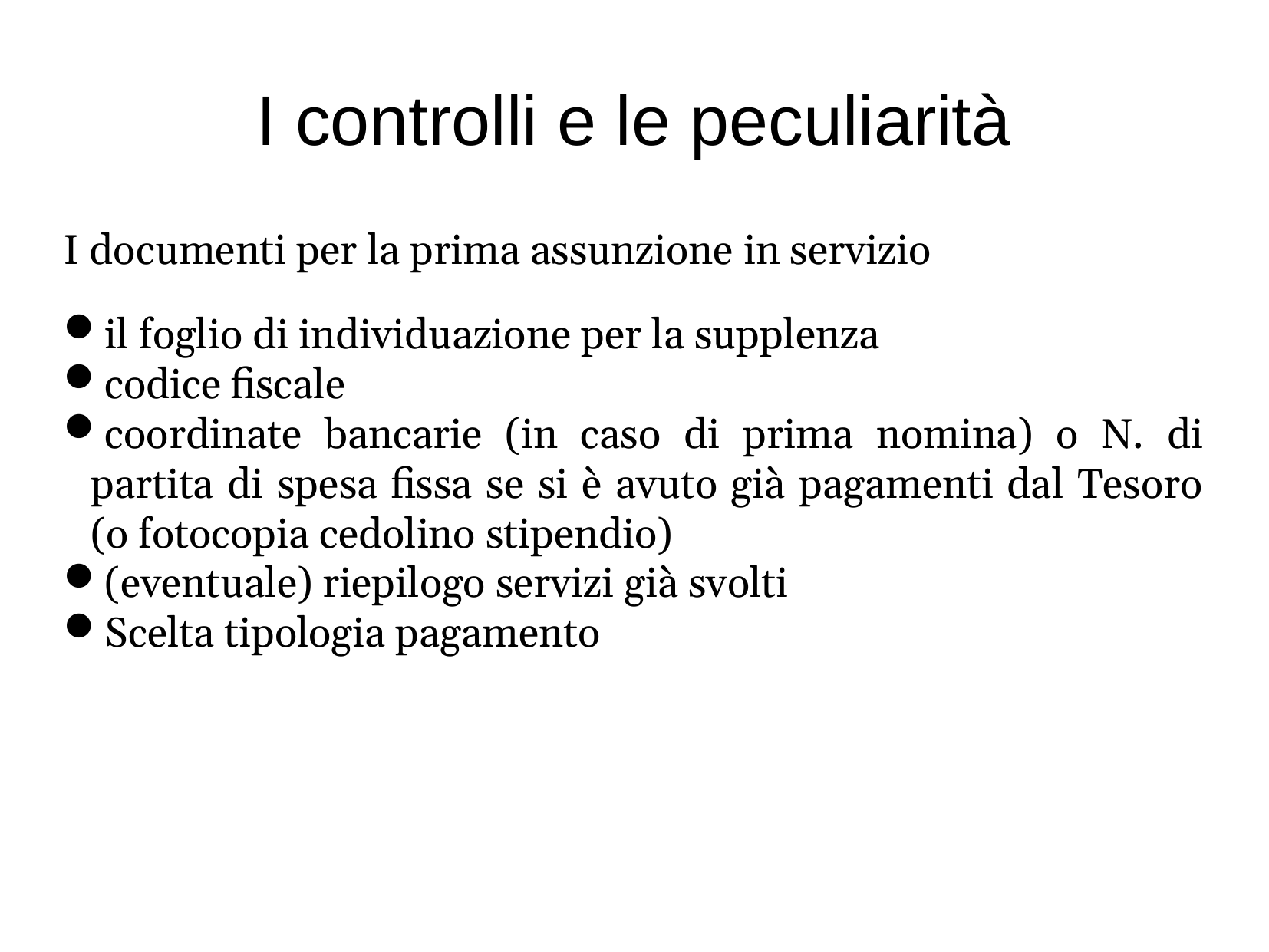

I controlli e le peculiarità
I documenti per la prima assunzione in servizio

il foglio di individuazione per la supplenza
codice fiscale
coordinate bancarie (in caso di prima nomina) o N. di partita di spesa fissa se si è avuto già pagamenti dal Tesoro (o fotocopia cedolino stipendio)
(eventuale) riepilogo servizi già svolti
Scelta tipologia pagamento